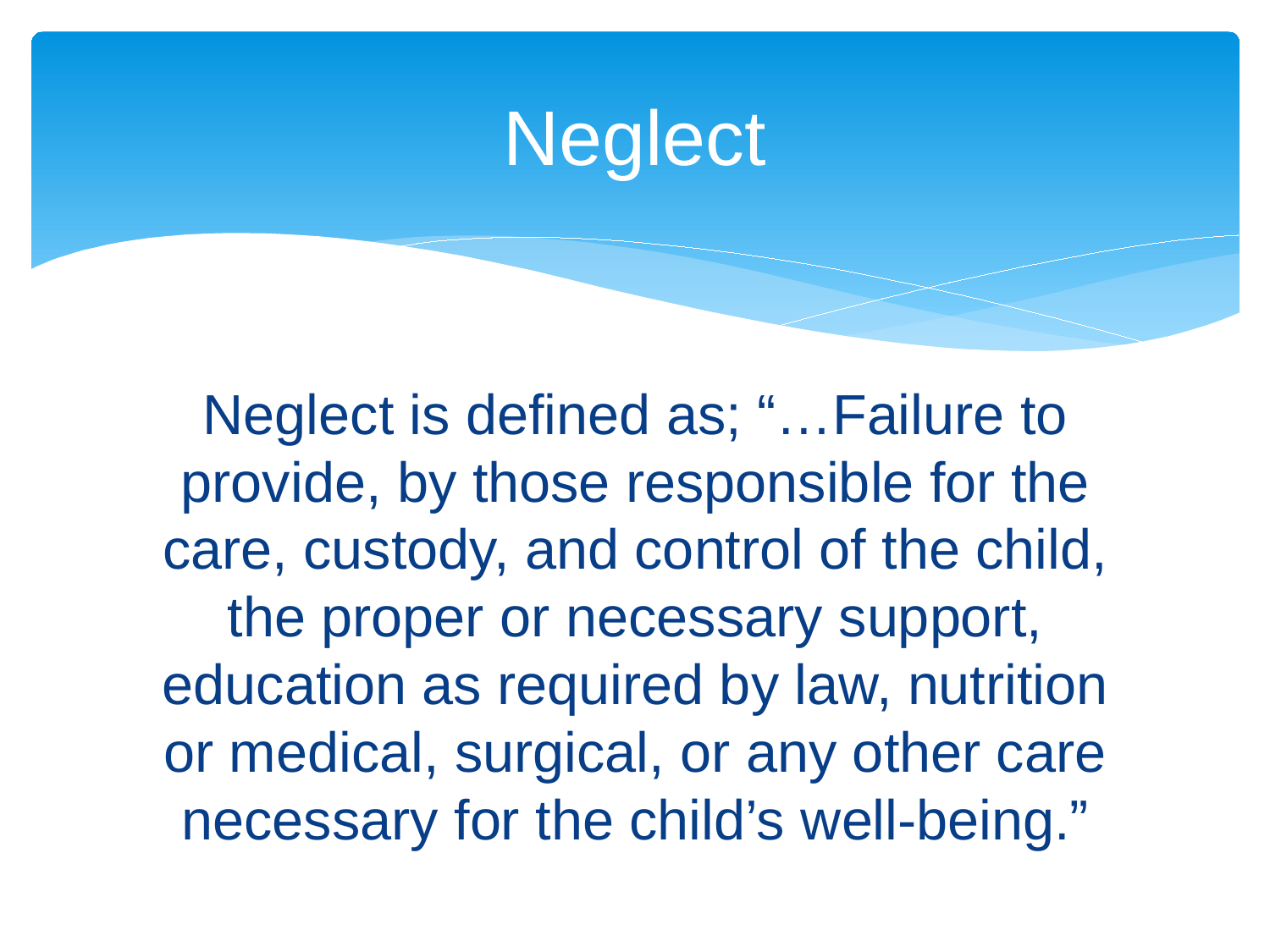

# Neglect
Neglect is defined as; “…Failure to provide, by those responsible for the care, custody, and control of the child, the proper or necessary support, education as required by law, nutrition or medical, surgical, or any other care necessary for the child’s well-being.”